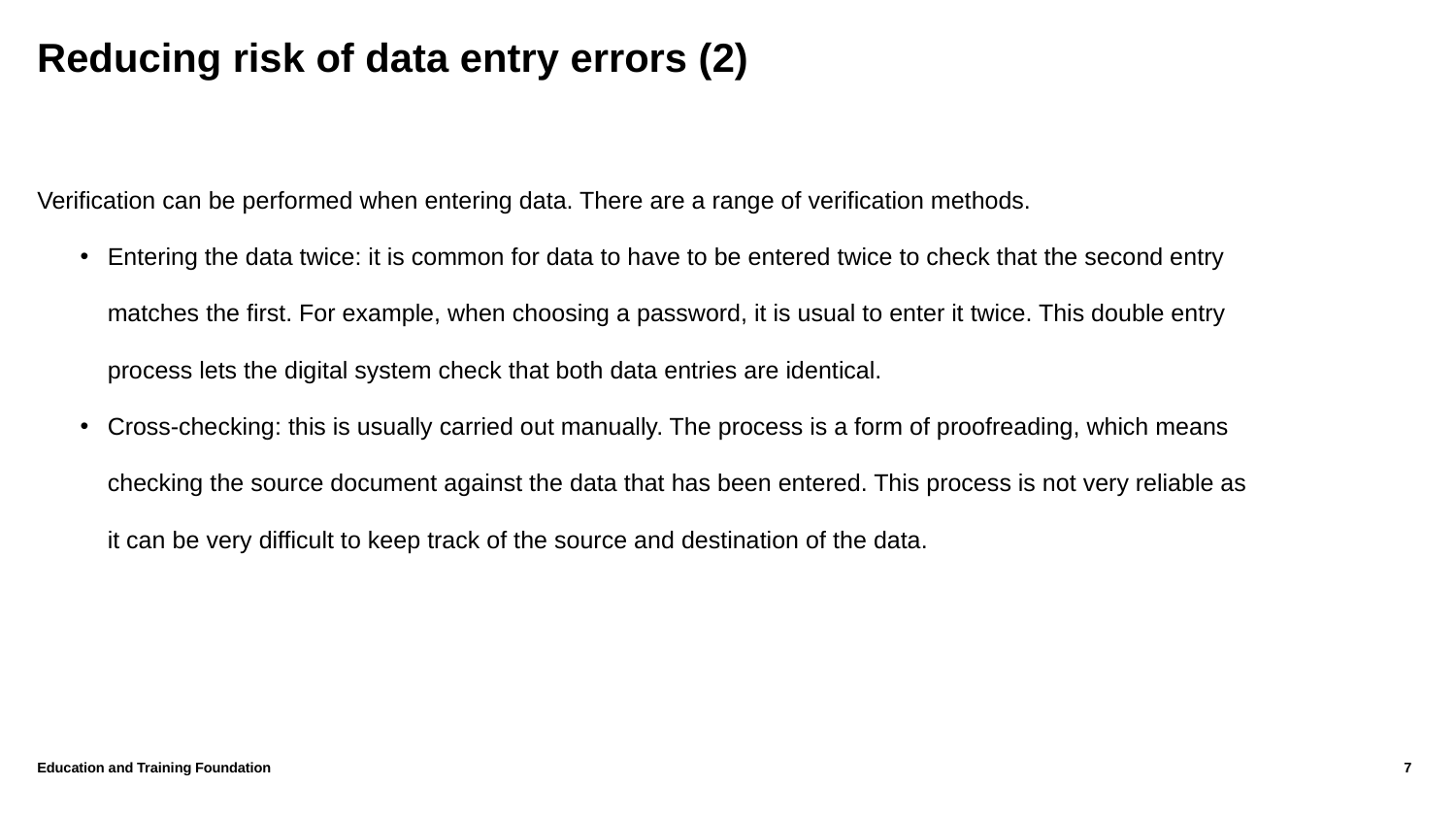

# Reducing risk of data entry errors (2)
Verification can be performed when entering data. There are a range of verification methods.
Entering the data twice: it is common for data to have to be entered twice to check that the second entry matches the first. For example, when choosing a password, it is usual to enter it twice. This double entry process lets the digital system check that both data entries are identical.
Cross-checking: this is usually carried out manually. The process is a form of proofreading, which means checking the source document against the data that has been entered. This process is not very reliable as it can be very difficult to keep track of the source and destination of the data.

Education and Training Foundation
7